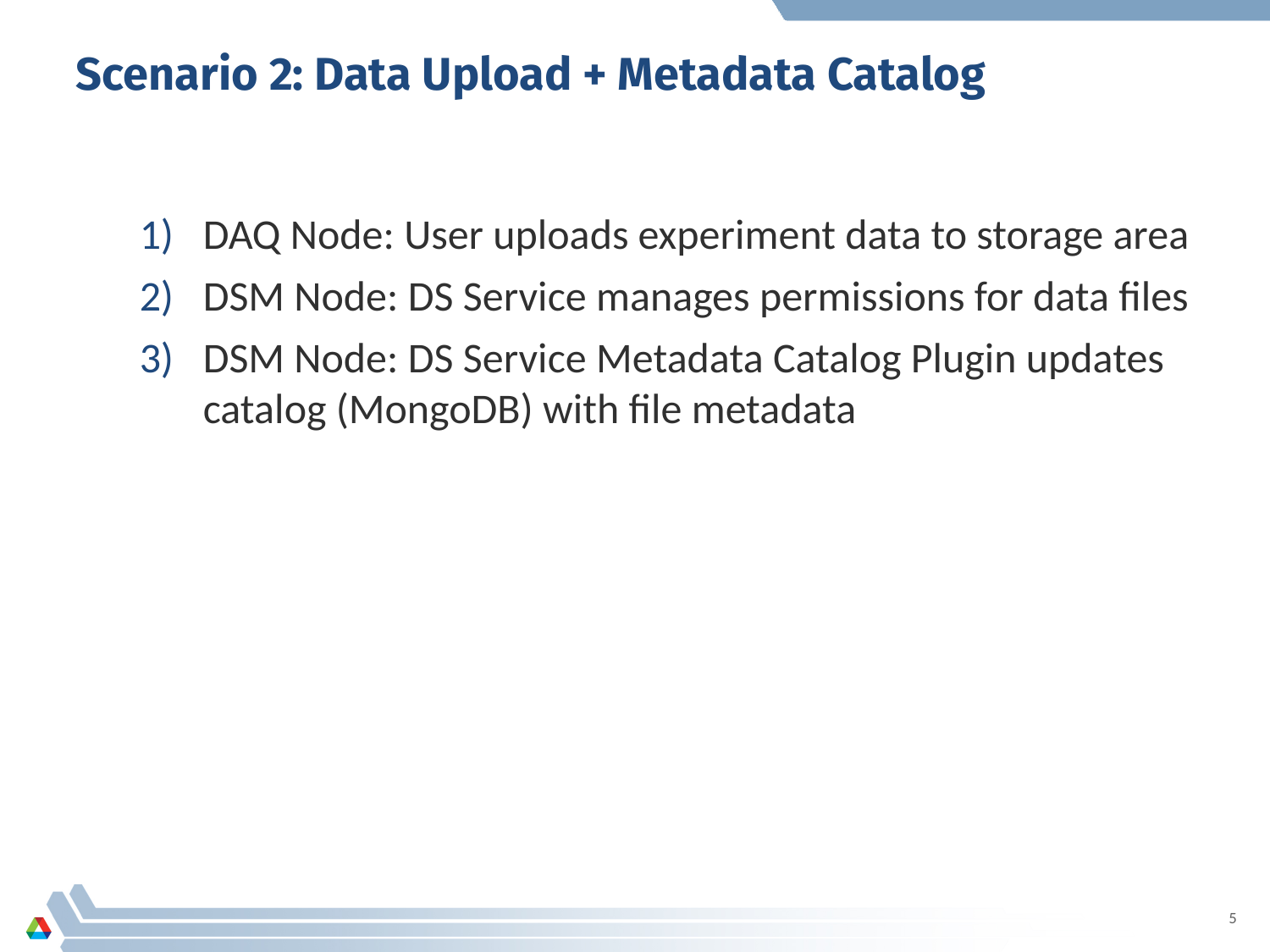

Scenario 2: Data Upload + Metadata Catalog

DAQ Node: User uploads experiment data to storage area
DSM Node: DS Service manages permissions for data files
DSM Node: DS Service Metadata Catalog Plugin updates catalog (MongoDB) with file metadata

5